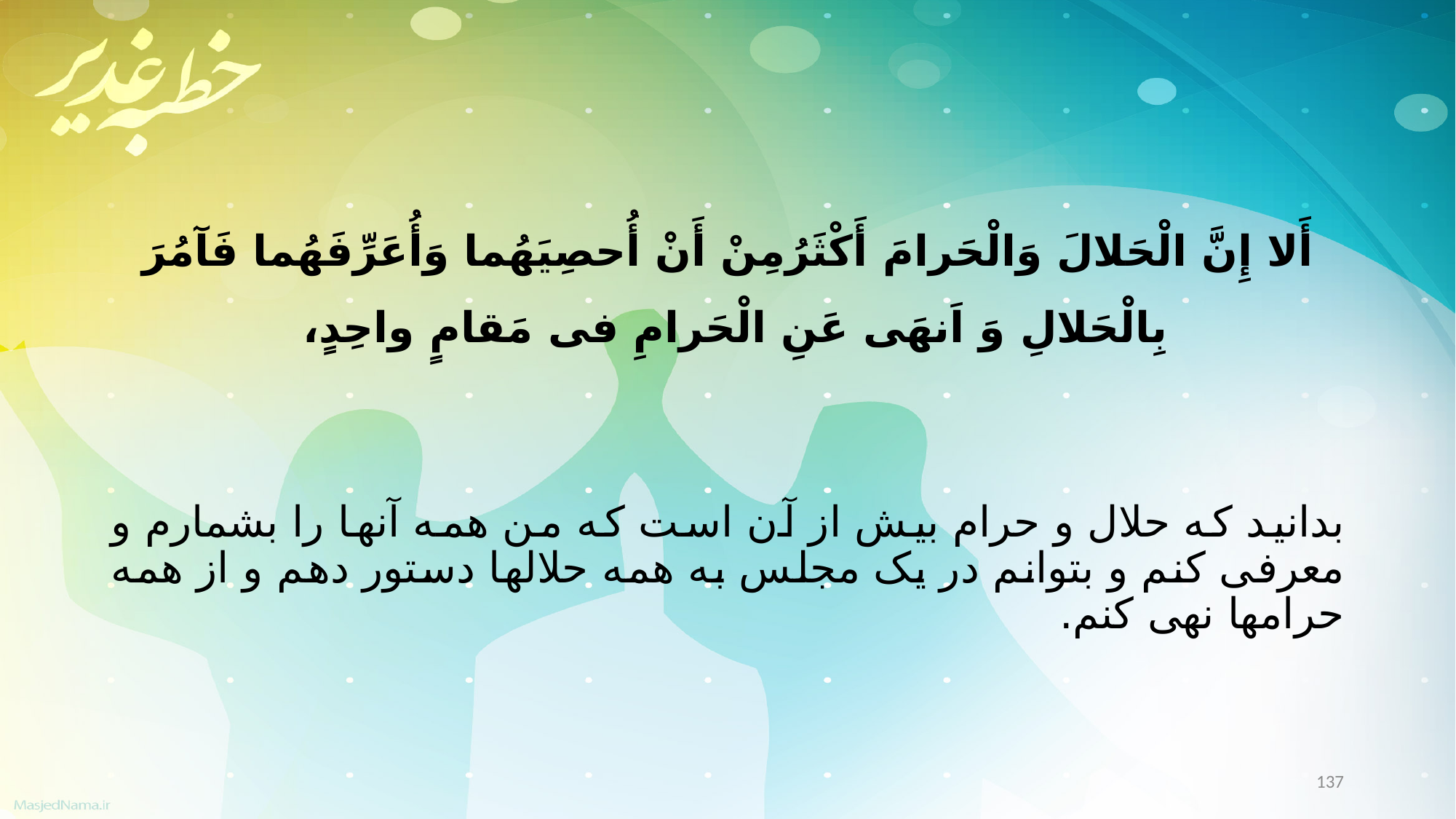

أَلا إِنَّ الْحَلالَ وَالْحَرامَ أَکْثَرُمِنْ أَنْ أُحصِیَهُما وَأُعَرِّفَهُما فَآمُرَ بِالْحَلالِ وَ اَنهَی عَنِ الْحَرامِ فی مَقامٍ واحِدٍ،
بدانید که حلال و حرام بیش از آن است که من همه آنها را بشمارم و معرفى کنم و بتوانم در یک مجلس به همه حلال‏ها دستور دهم و از همه حرام‏ها نهى کنم.
137